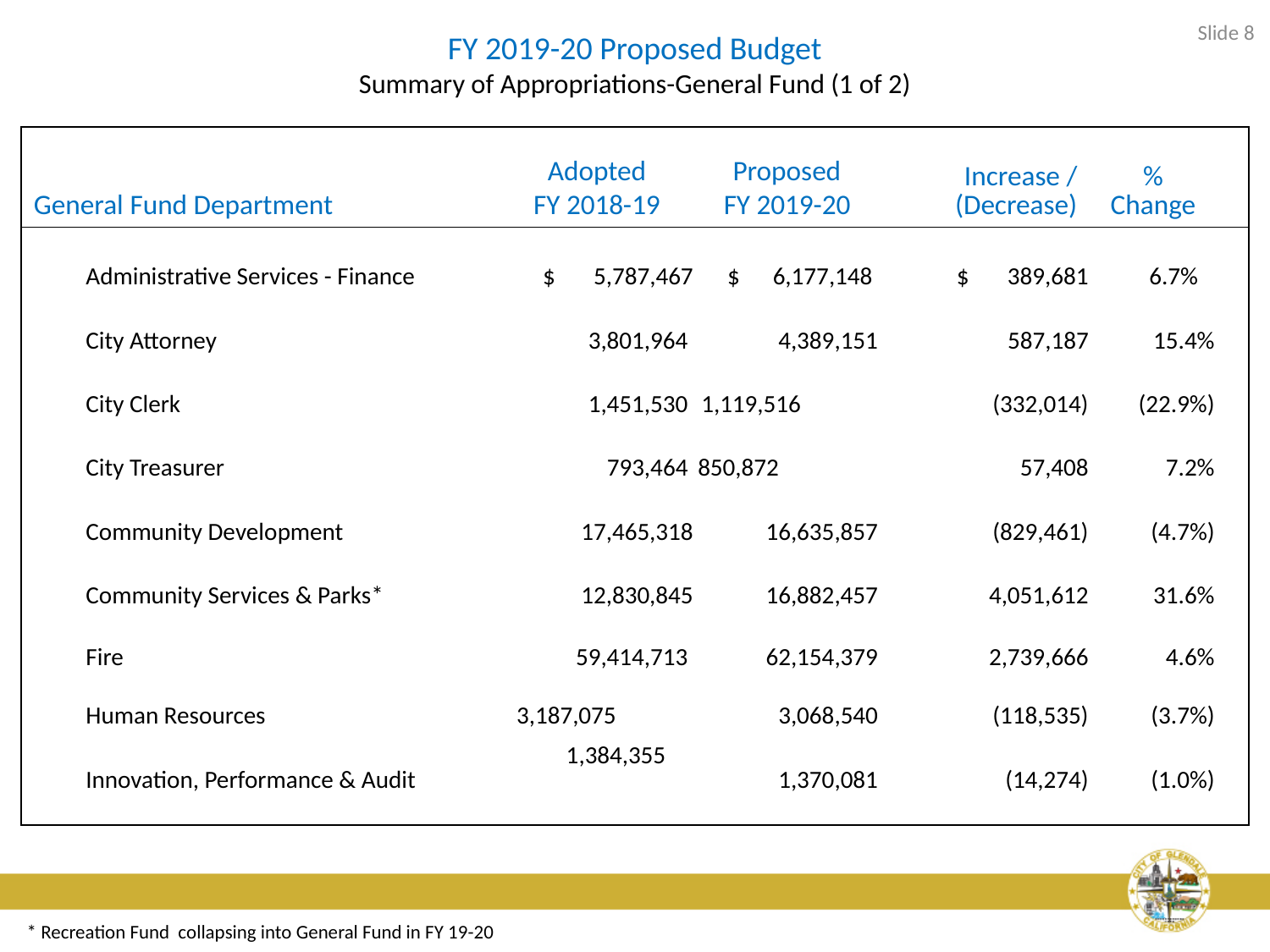

Slide 8
# FY 2019-20 Proposed Budget Summary of Appropriations-General Fund (1 of 2)
| General Fund Department | Adopted FY 2018-19 | Proposed FY 2019-20 | Increase / (Decrease) | % Change |  |
| --- | --- | --- | --- | --- | --- |
| Administrative Services - Finance | $ 5,787,467 | $ 6,177,148 | $ 389,681 | 6.7% |  |
| City Attorney | 3,801,964 | 4,389,151 | 587,187 | 15.4% |  |
| City Clerk | 1,451,530 | 1,119,516 | (332,014) | (22.9%) |  |
| City Treasurer | 793,464 | 850,872 | 57,408 | 7.2% |  |
| Community Development | 17,465,318 | 16,635,857 | (829,461) | (4.7%) |  |
| Community Services & Parks\* | 12,830,845 | 16,882,457 | 4,051,612 | 31.6% |  |
| Fire | 59,414,713 | 62,154,379 | 2,739,666 | 4.6% |  |
| Human Resources | 3,187,075 | 3,068,540 | (118,535) | (3.7%) |  |
| Innovation, Performance & Audit | 1,384,355 | 1,370,081 | (14,274) | (1.0%) |  |
|  |  |  |  |  |  |
* Recreation Fund  collapsing into General Fund in FY 19-20